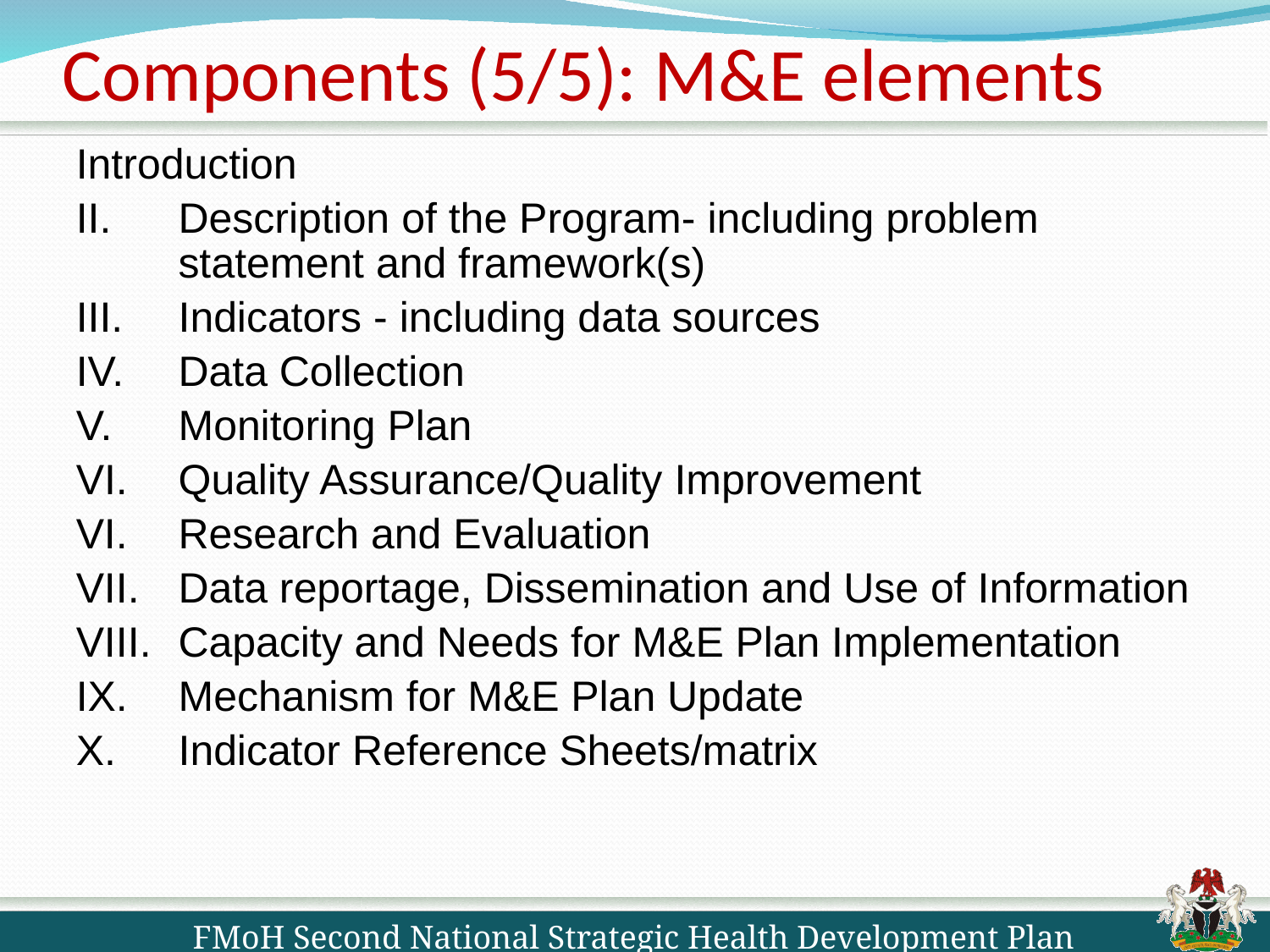

# Components (5/5): M&E elements
Introduction
II.  	Description of the Program- including problem statement and framework(s)
III.	Indicators - including data sources
IV.	Data Collection
Monitoring Plan
Quality Assurance/Quality Improvement
VI.	Research and Evaluation
VII.	Data reportage, Dissemination and Use of Information
VIII.	Capacity and Needs for M&E Plan Implementation
Mechanism for M&E Plan Update
Indicator Reference Sheets/matrix